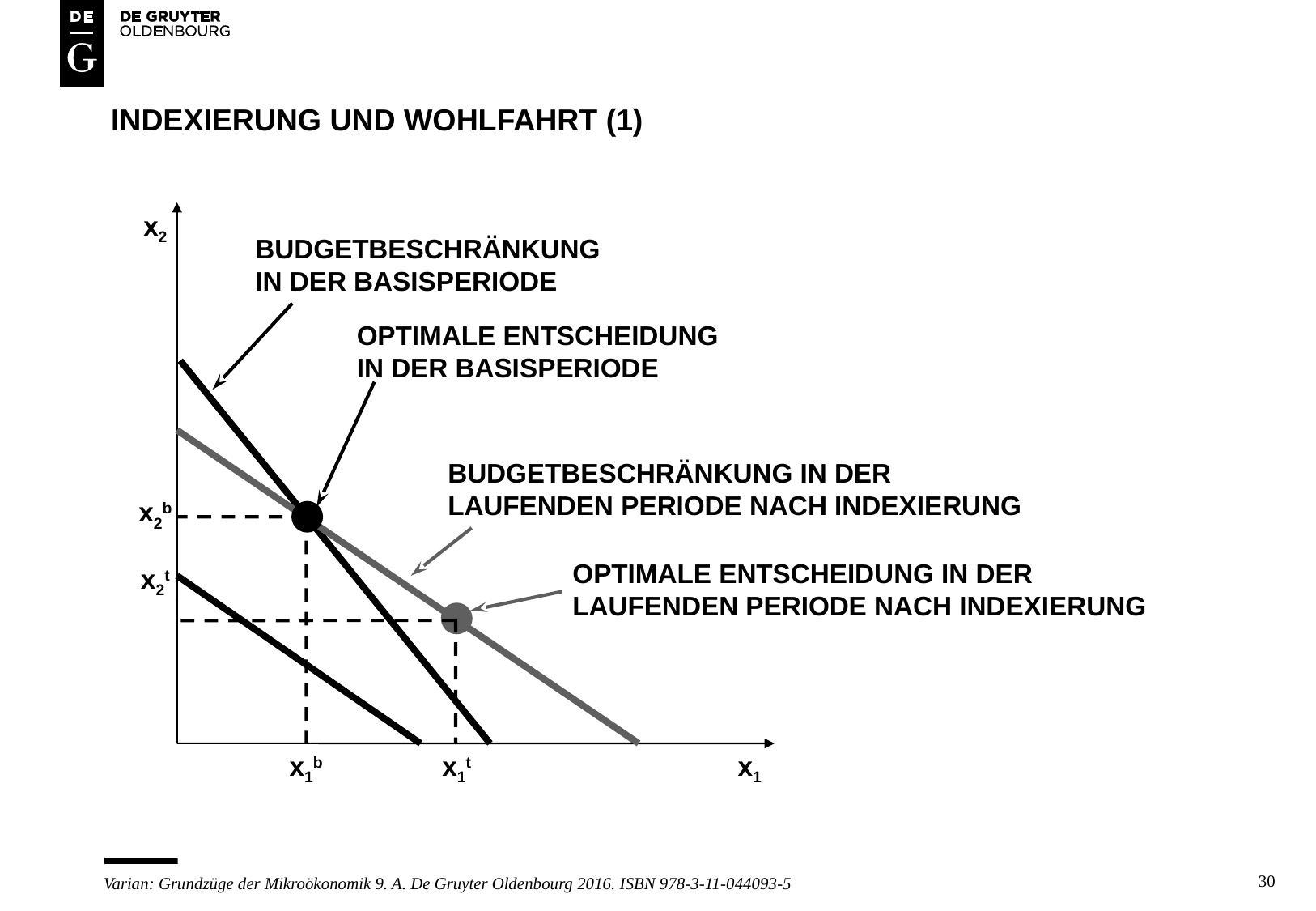

# Indexierung und wohlfahrt (1)

x2
BUDGETBESCHRÄNKUNG
IN DER BASISPERIODE

OPTIMALE ENTSCHEIDUNG
IN DER BASISPERIODE

BUDGETBESCHRÄNKUNG IN DER
LAUFENDEN PERIODE NACH INDEXIERUNG
x2b

OPTIMALE ENTSCHEIDUNG IN DER
LAUFENDEN PERIODE NACH INDEXIERUNG
x2t

x1b
x1t
x1

30
Varian: Grundzüge der Mikroökonomik 9. A. De Gruyter Oldenbourg 2016. ISBN 978-3-11-044093-5